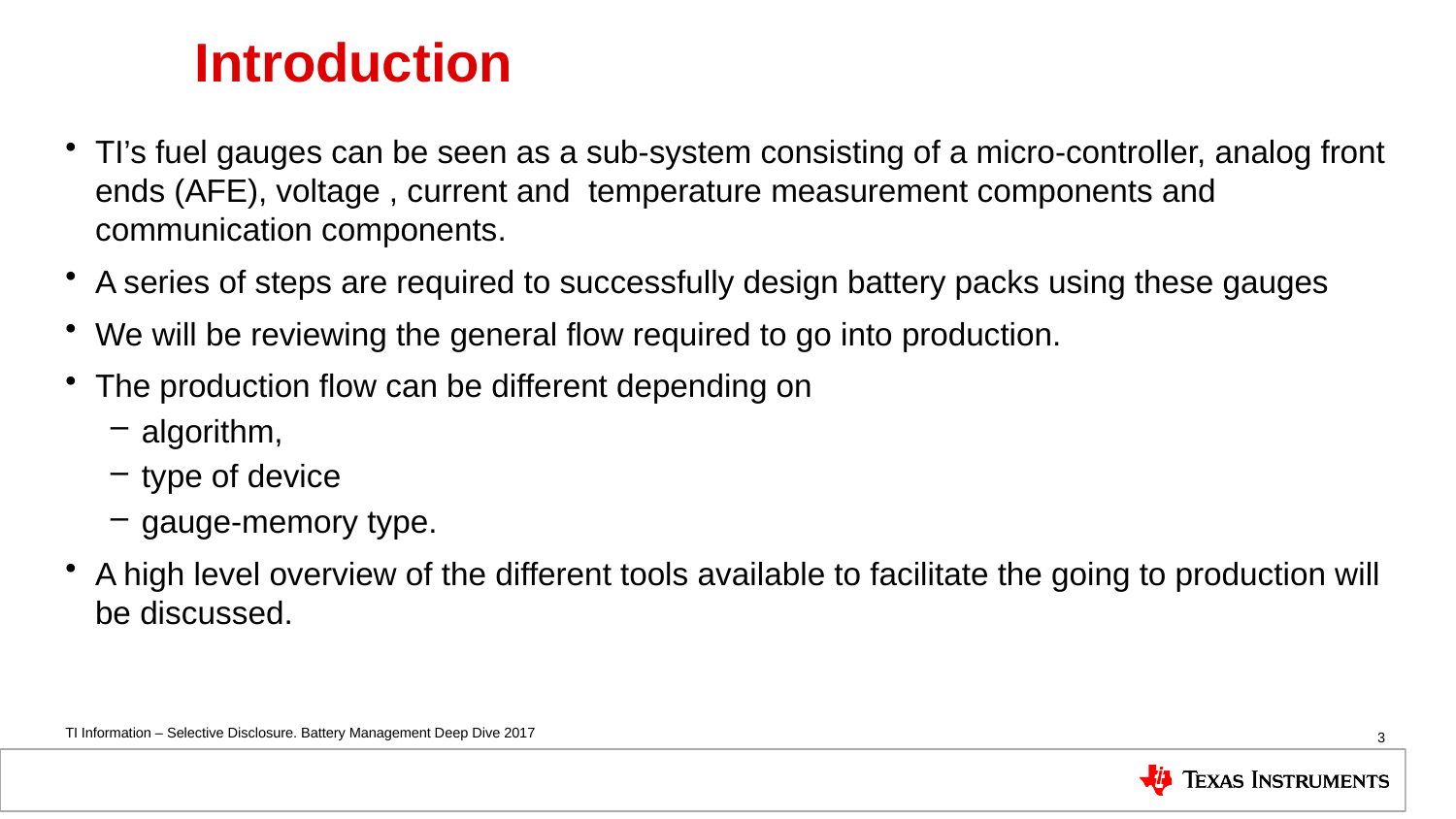

# Introduction
TI’s fuel gauges can be seen as a sub-system consisting of a micro-controller, analog front ends (AFE), voltage , current and  temperature measurement components and communication components.
A series of steps are required to successfully design battery packs using these gauges
We will be reviewing the general flow required to go into production.
The production flow can be different depending on
algorithm,
type of device
gauge-memory type.
A high level overview of the different tools available to facilitate the going to production will be discussed.
3